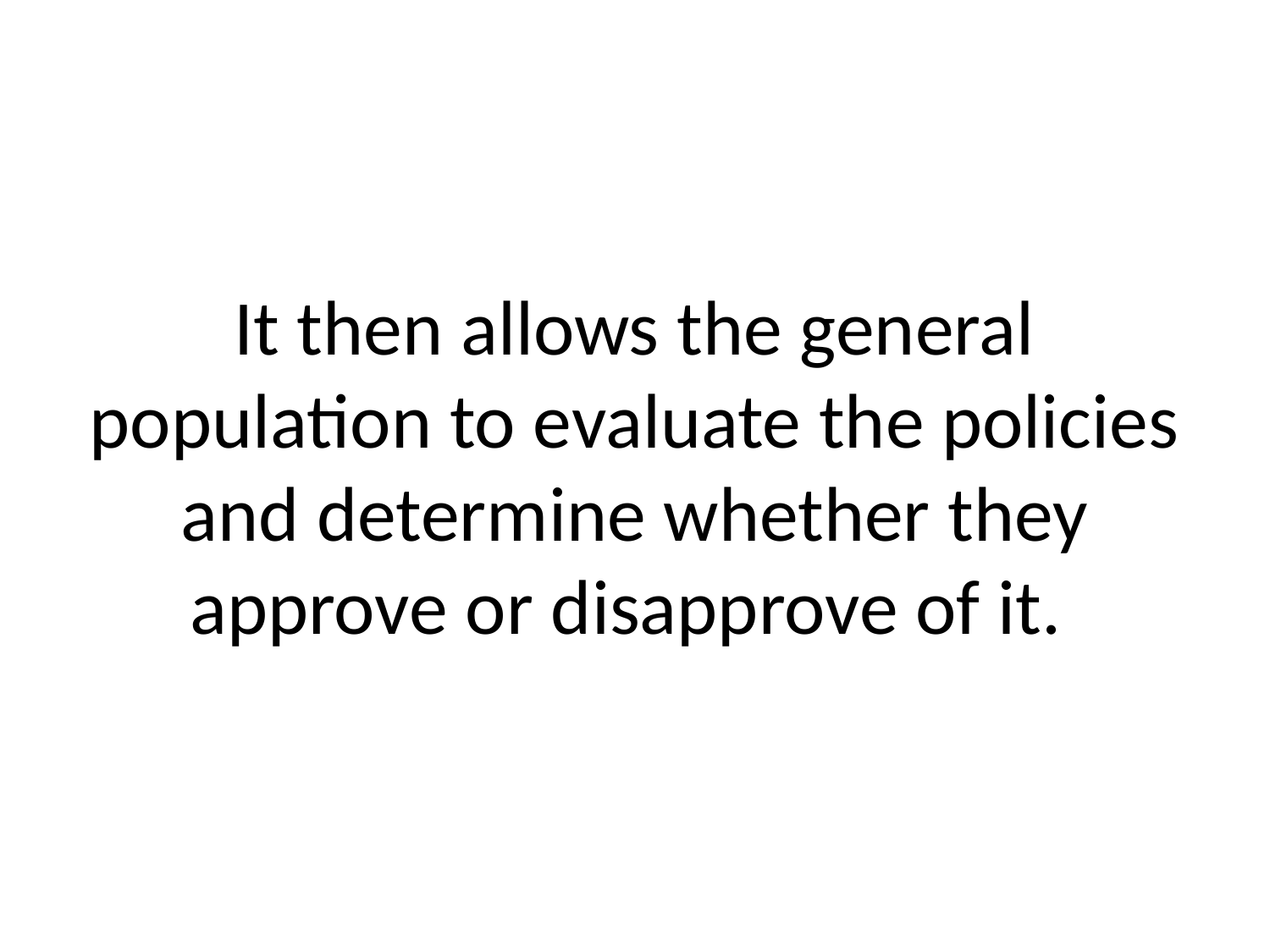

# It then allows the general population to evaluate the policies and determine whether they approve or disapprove of it.